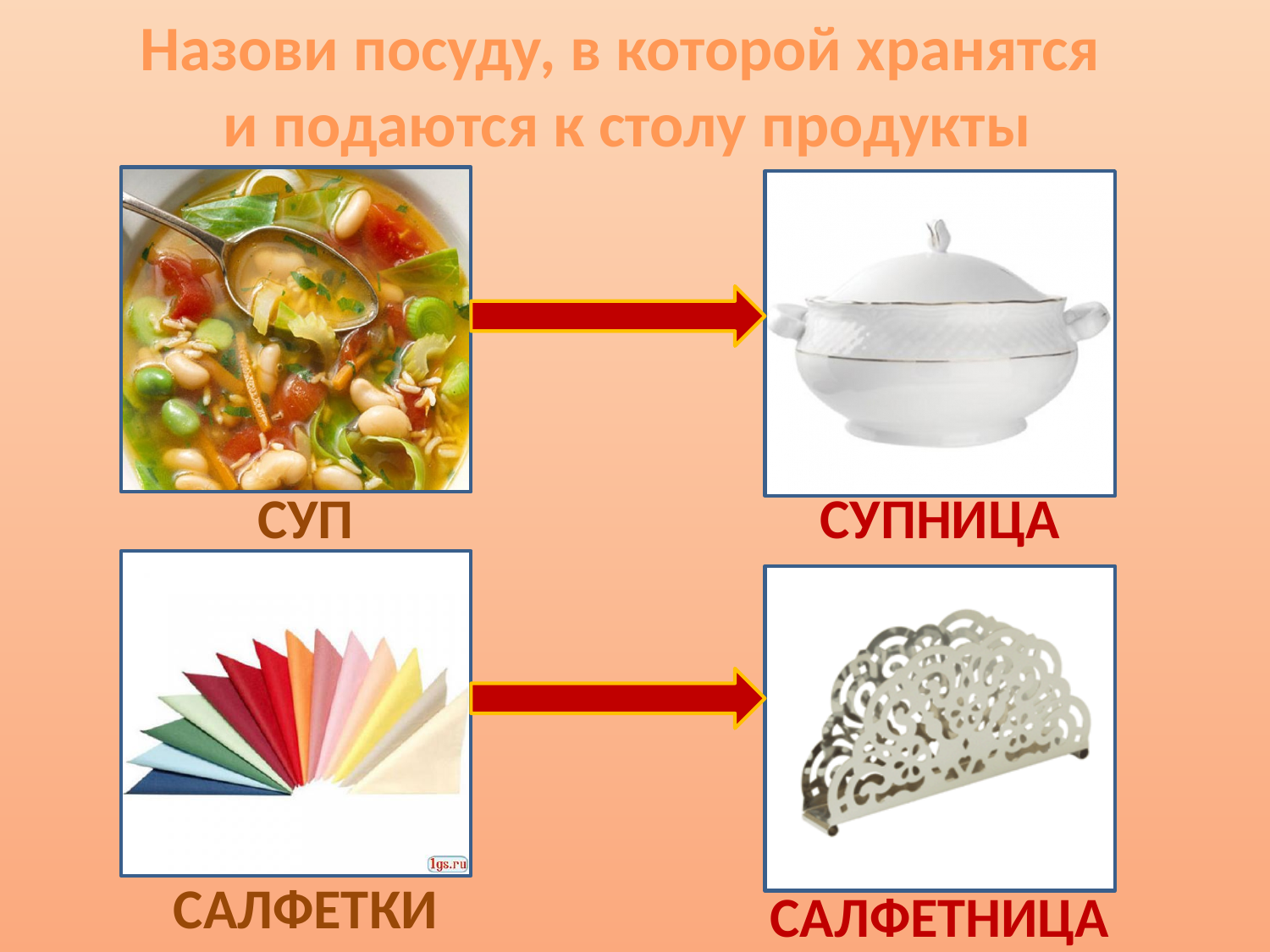

Назови посуду, в которой хранятся
и подаются к столу продукты

СУП
СУПНИЦА

САЛФЕТКИ
САЛФЕТНИЦА